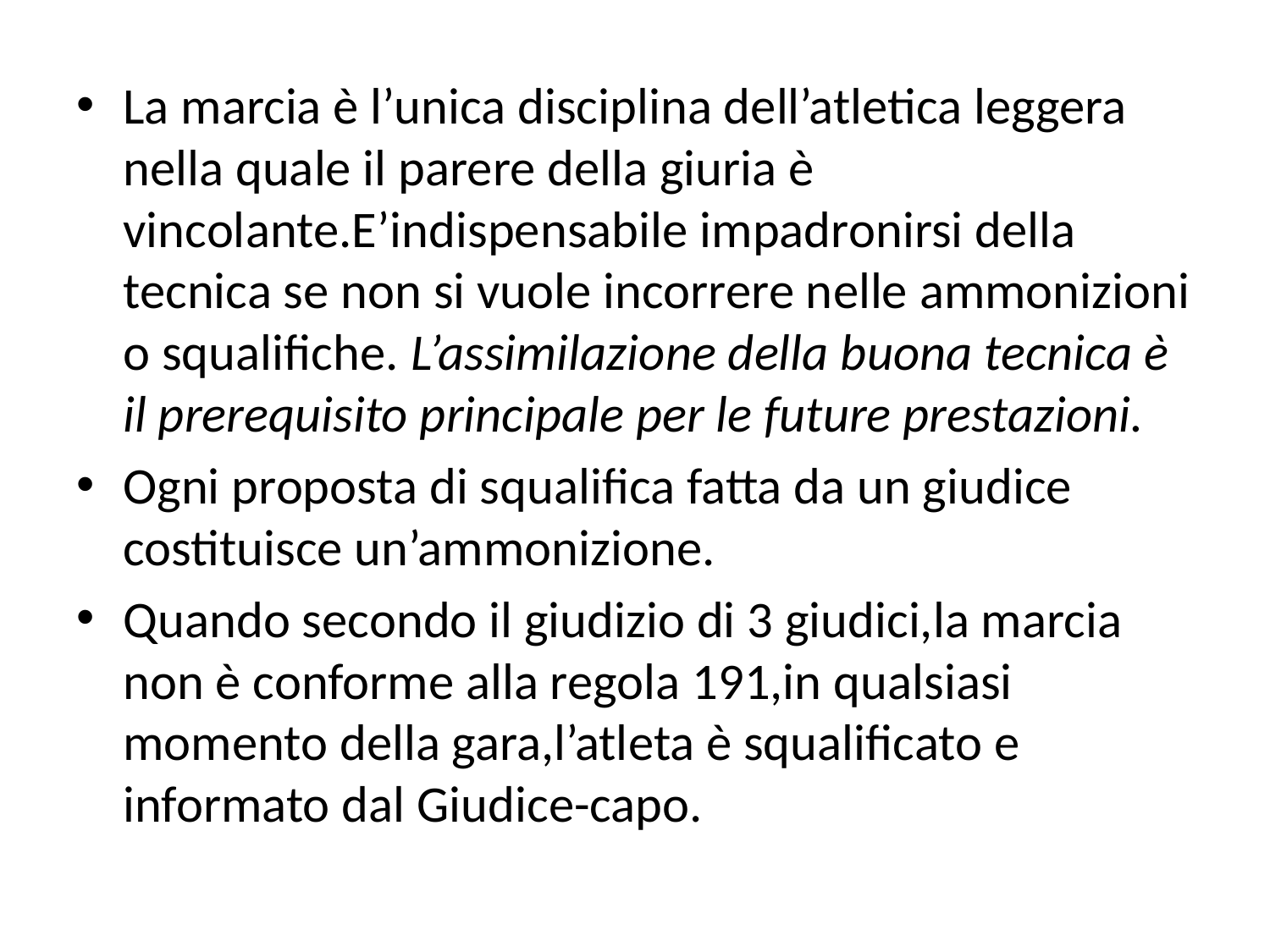

La marcia è l’unica disciplina dell’atletica leggera nella quale il parere della giuria è vincolante.E’indispensabile impadronirsi della tecnica se non si vuole incorrere nelle ammonizioni o squalifiche. L’assimilazione della buona tecnica è il prerequisito principale per le future prestazioni.
Ogni proposta di squalifica fatta da un giudice costituisce un’ammonizione.
Quando secondo il giudizio di 3 giudici,la marcia non è conforme alla regola 191,in qualsiasi momento della gara,l’atleta è squalificato e informato dal Giudice-capo.